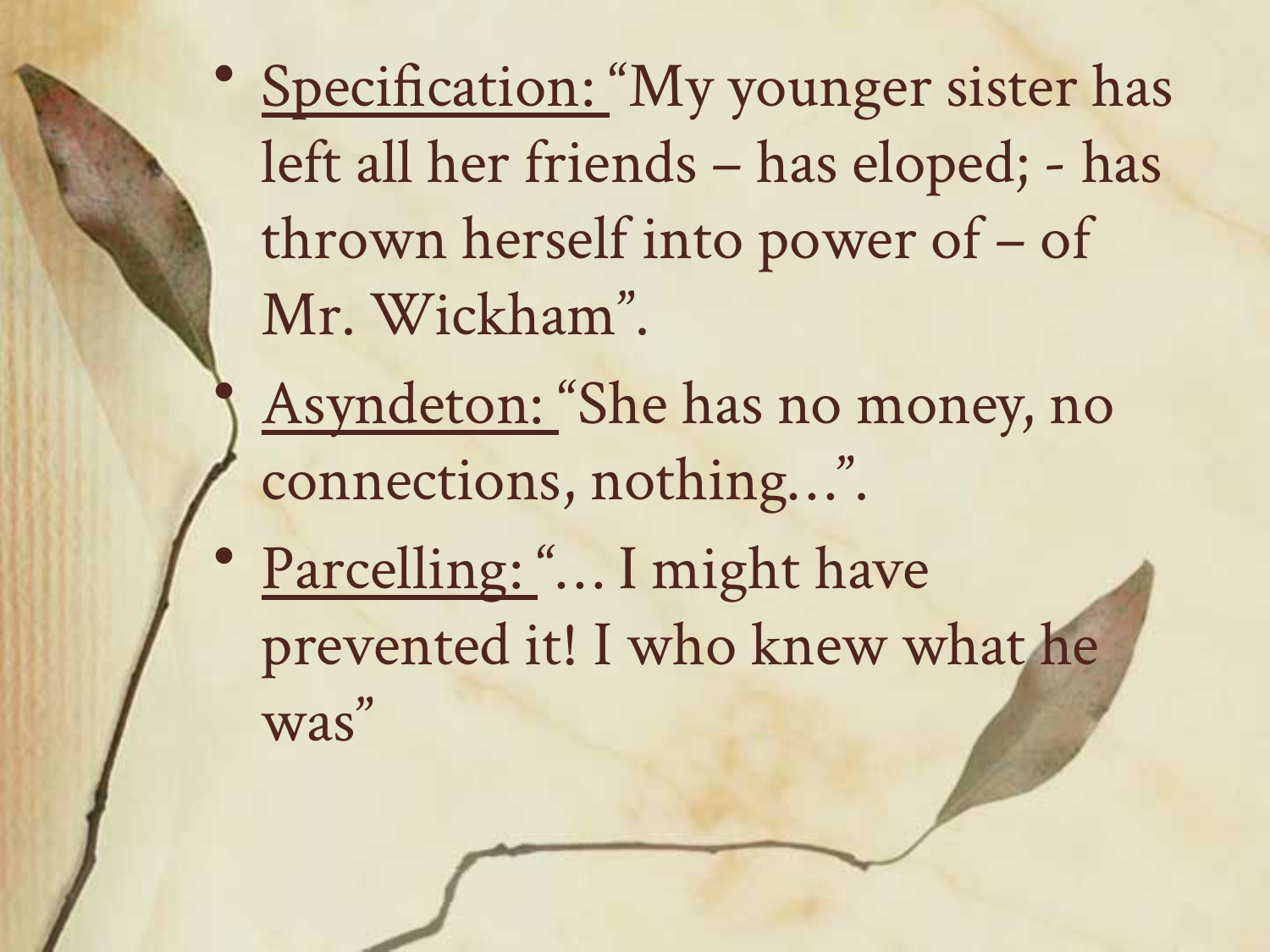

Specification: “My younger sister has left all her friends – has eloped; - has thrown herself into power of – of Mr. Wickham”.
Asyndeton: “She has no money, no connections, nothing…”.
Parcelling: “… I might have prevented it! I who knew what he was”